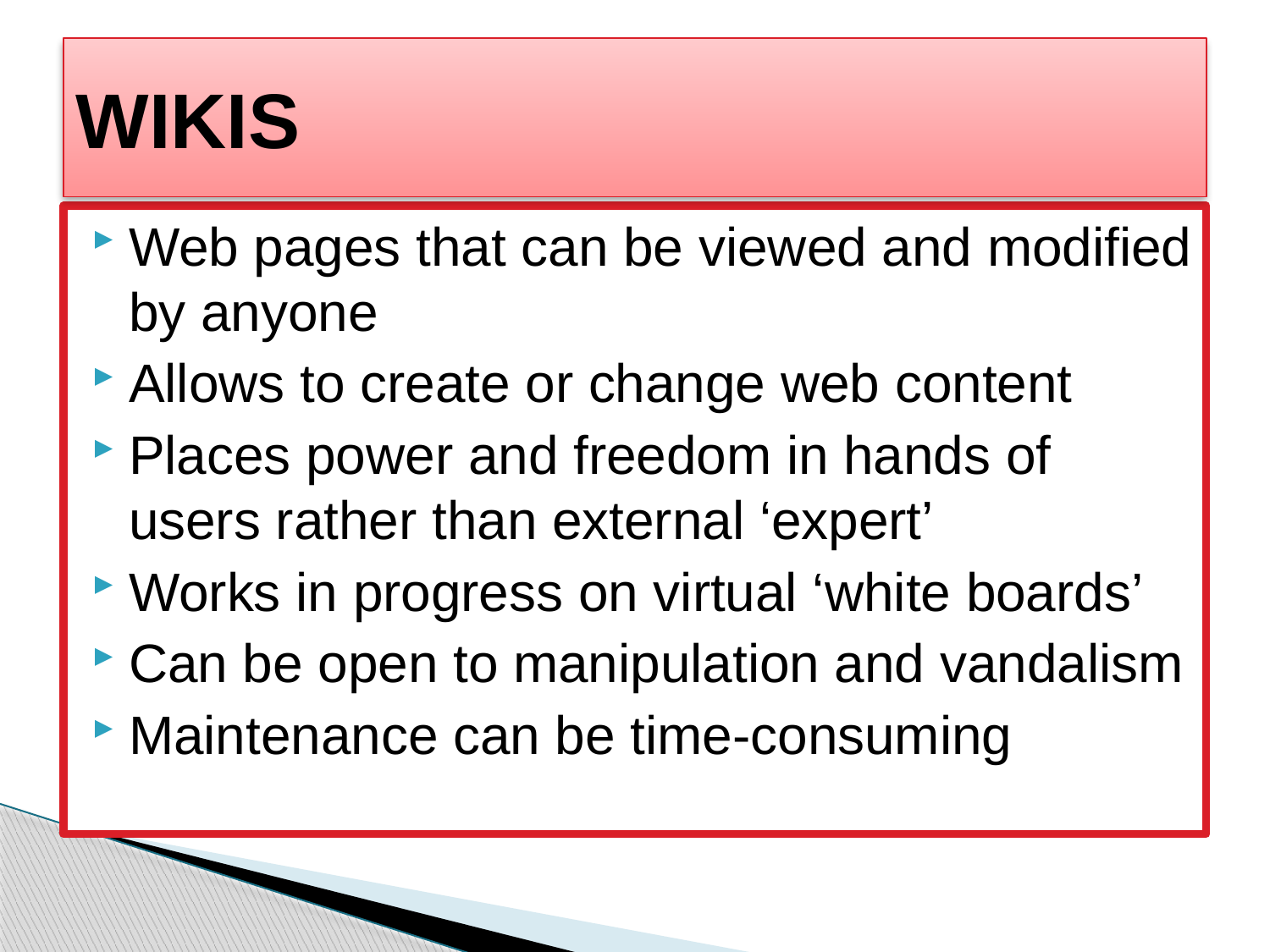

# WIKIS
Web pages that can be viewed and modified by anyone
Allows to create or change web content
Places power and freedom in hands of users rather than external ‘expert’
Works in progress on virtual ‘white boards’
Can be open to manipulation and vandalism
Maintenance can be time-consuming